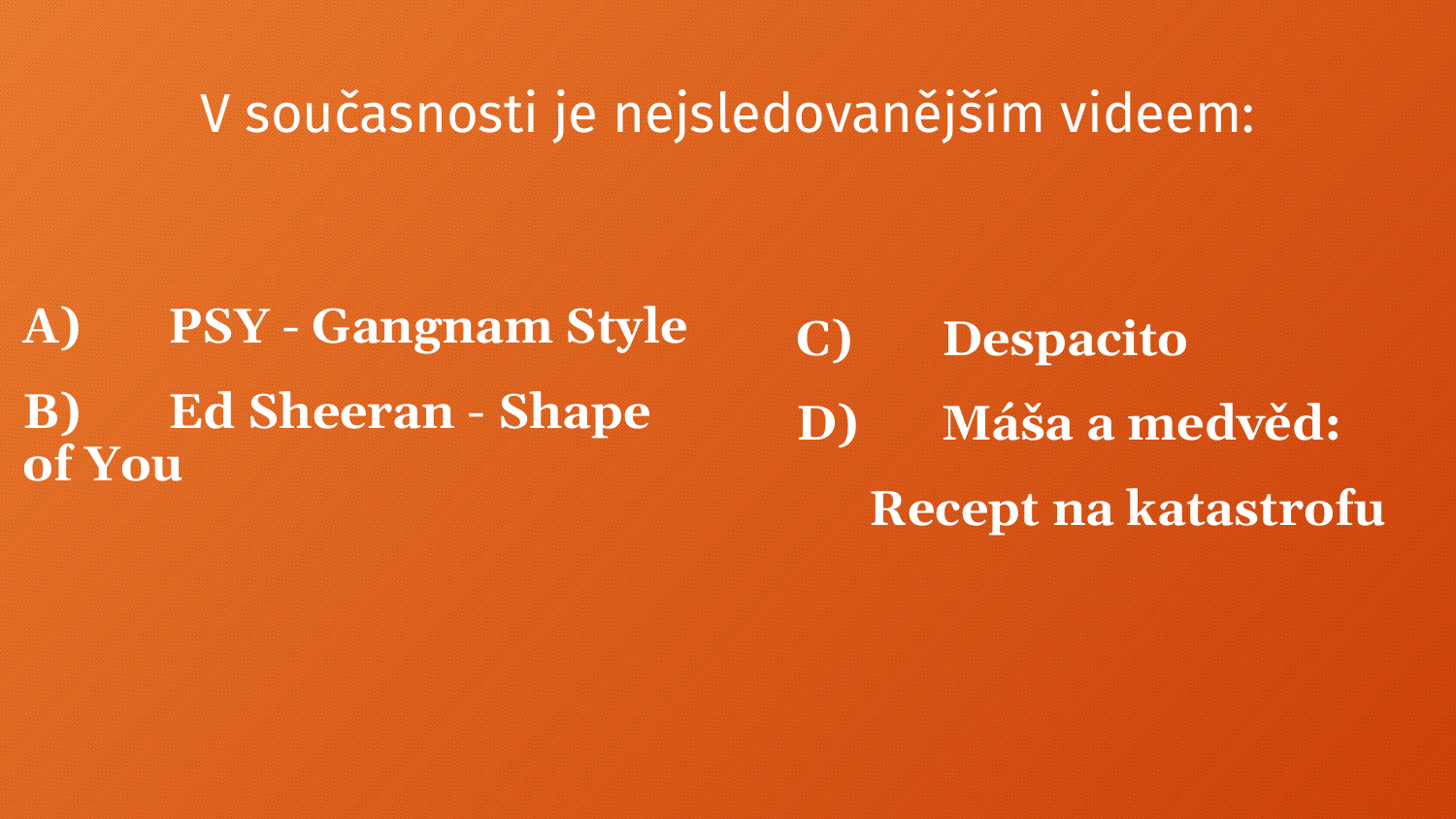

# V současnosti je nejsledovanějším videem:

A)	PSY - Gangnam Style
B)	Ed Sheeran - Shape of You

C)	Despacito
D)	Máša a medvěd:
Recept na katastrofu